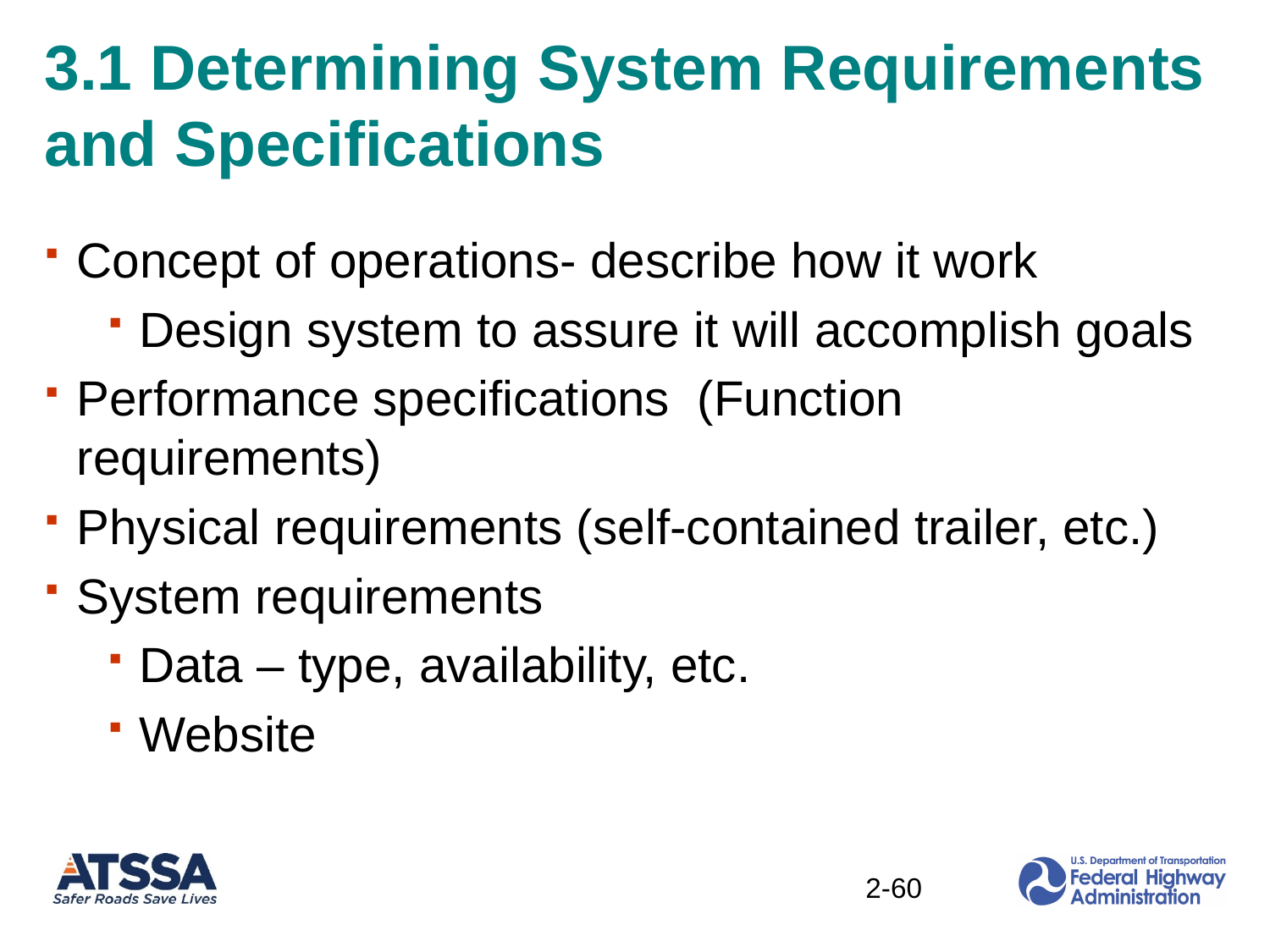

# 3.1 Determining System Requirements and Specifications
Concept of operations- describe how it work
Design system to assure it will accomplish goals
Performance specifications  (Function requirements)
Physical requirements (self-contained trailer, etc.)
System requirements
Data – type, availability, etc.
Website